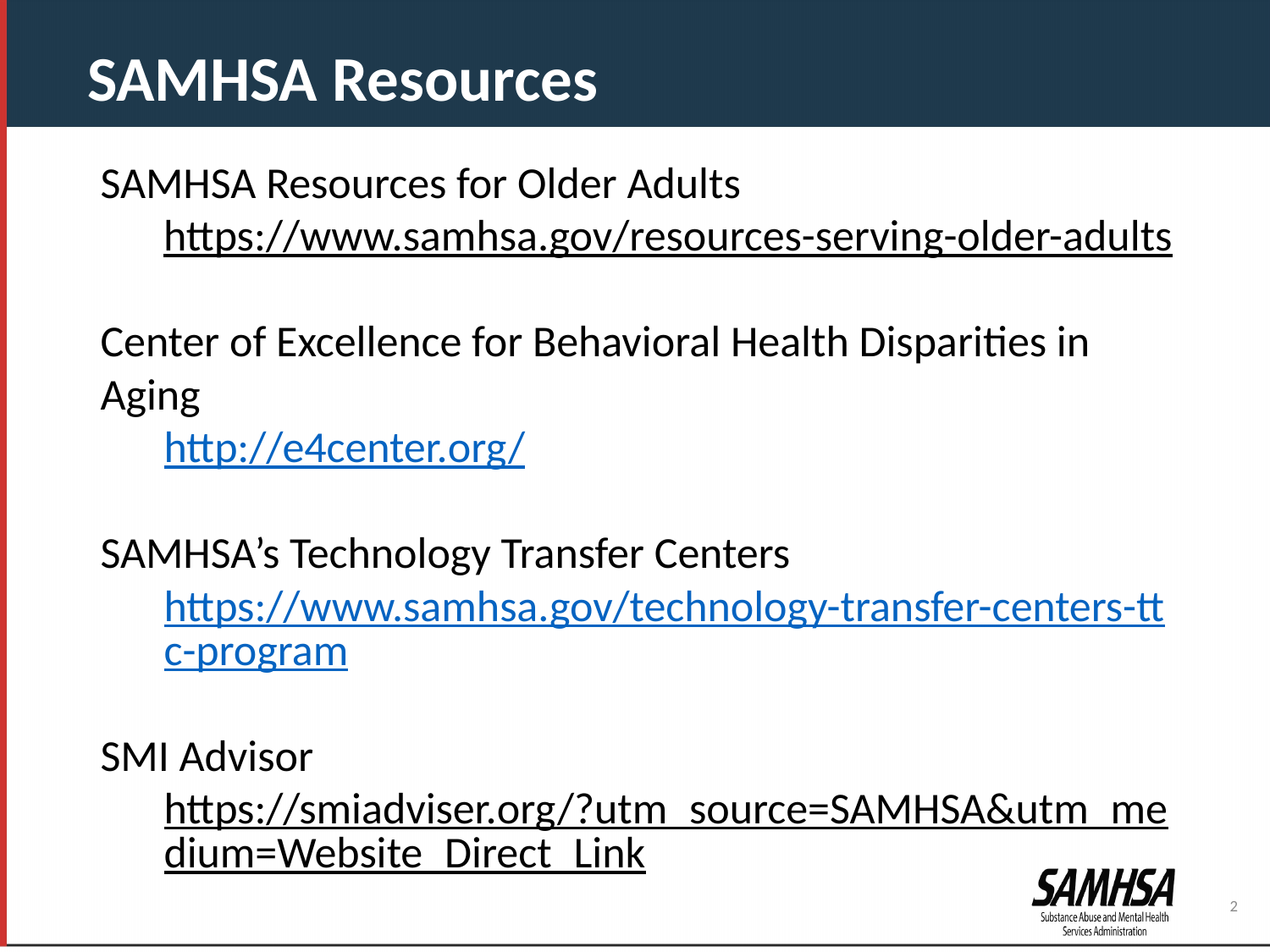

SAMHSA Resources
SAMHSA Resources for Older Adults
https://www.samhsa.gov/resources-serving-older-adults

Center of Excellence for Behavioral Health Disparities in Aging
http://e4center.org/

SAMHSA’s Technology Transfer Centers
https://www.samhsa.gov/technology-transfer-centers-ttc-program

SMI Advisor
https://smiadviser.org/?utm_source=SAMHSA&utm_medium=Website_Direct_Link

Suicide Prevention Resource Center
https://www.sprc.org/
2